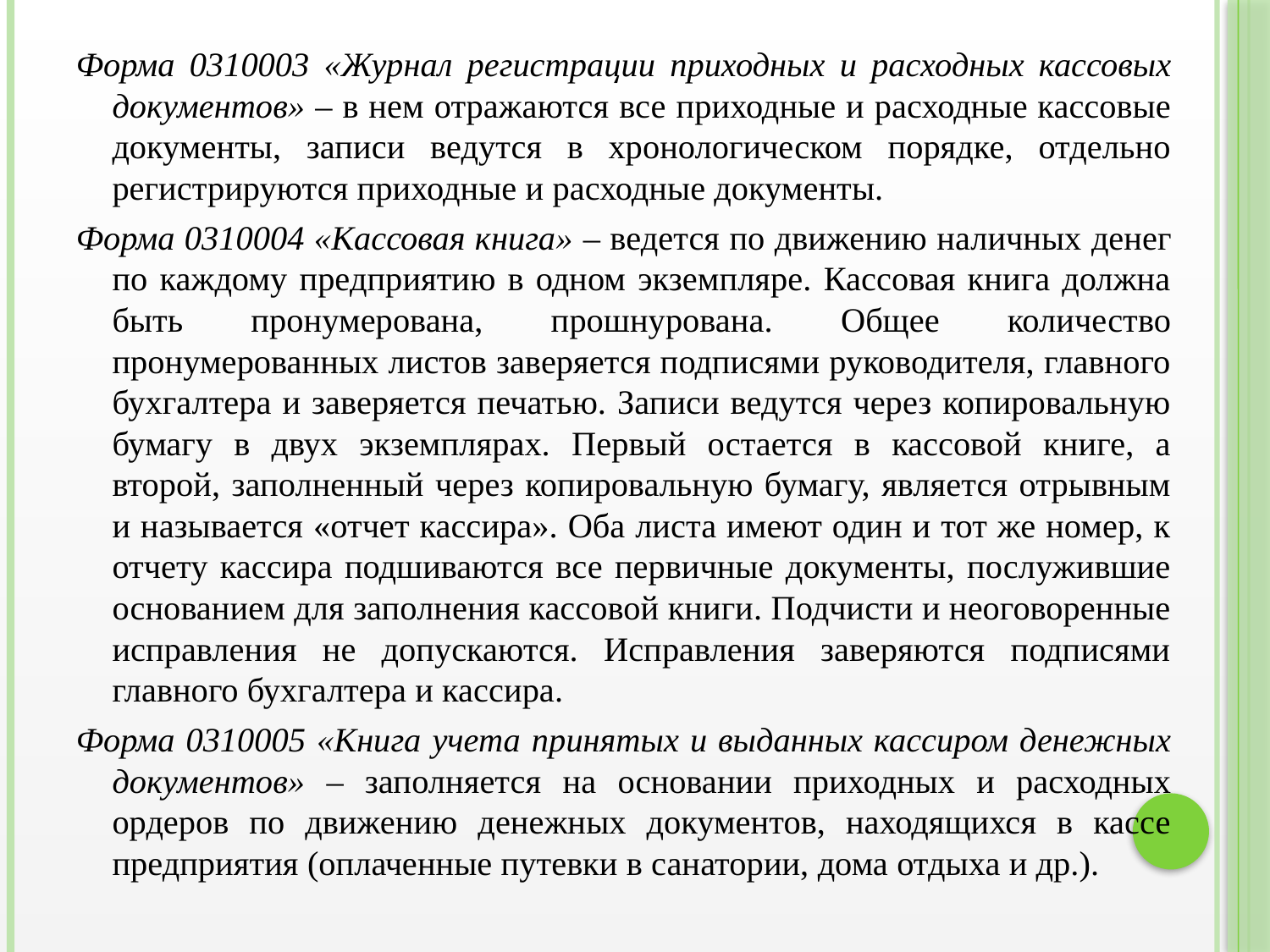

Форма 0310003 «Журнал регистрации приходных и расходных кассовых документов» – в нем отражаются все приходные и расходные кассовые документы, записи ведутся в хронологическом порядке, отдельно регистрируются приходные и расходные документы.
Форма 0310004 «Кассовая книга» – ведется по движению наличных денег по каждому предприятию в одном экземпляре. Кассовая книга должна быть пронумерована, прошнурована. Общее количество пронумерованных листов заверяется подписями руководителя, главного бухгалтера и заверяется печатью. Записи ведутся через копировальную бумагу в двух экземплярах. Первый остается в кассовой книге, а второй, заполненный через копировальную бумагу, является отрывным и называется «отчет кассира». Оба листа имеют один и тот же номер, к отчету кассира подшиваются все первичные документы, послужившие основанием для заполнения кассовой книги. Подчисти и неоговоренные исправления не допускаются. Исправления заверяются подписями главного бухгалтера и кассира.
Форма 0310005 «Книга учета принятых и выданных кассиром денежных документов» – заполняется на основании приходных и расходных ордеров по движению денежных документов, находящихся в кассе предприятия (оплаченные путевки в санатории, дома отдыха и др.).